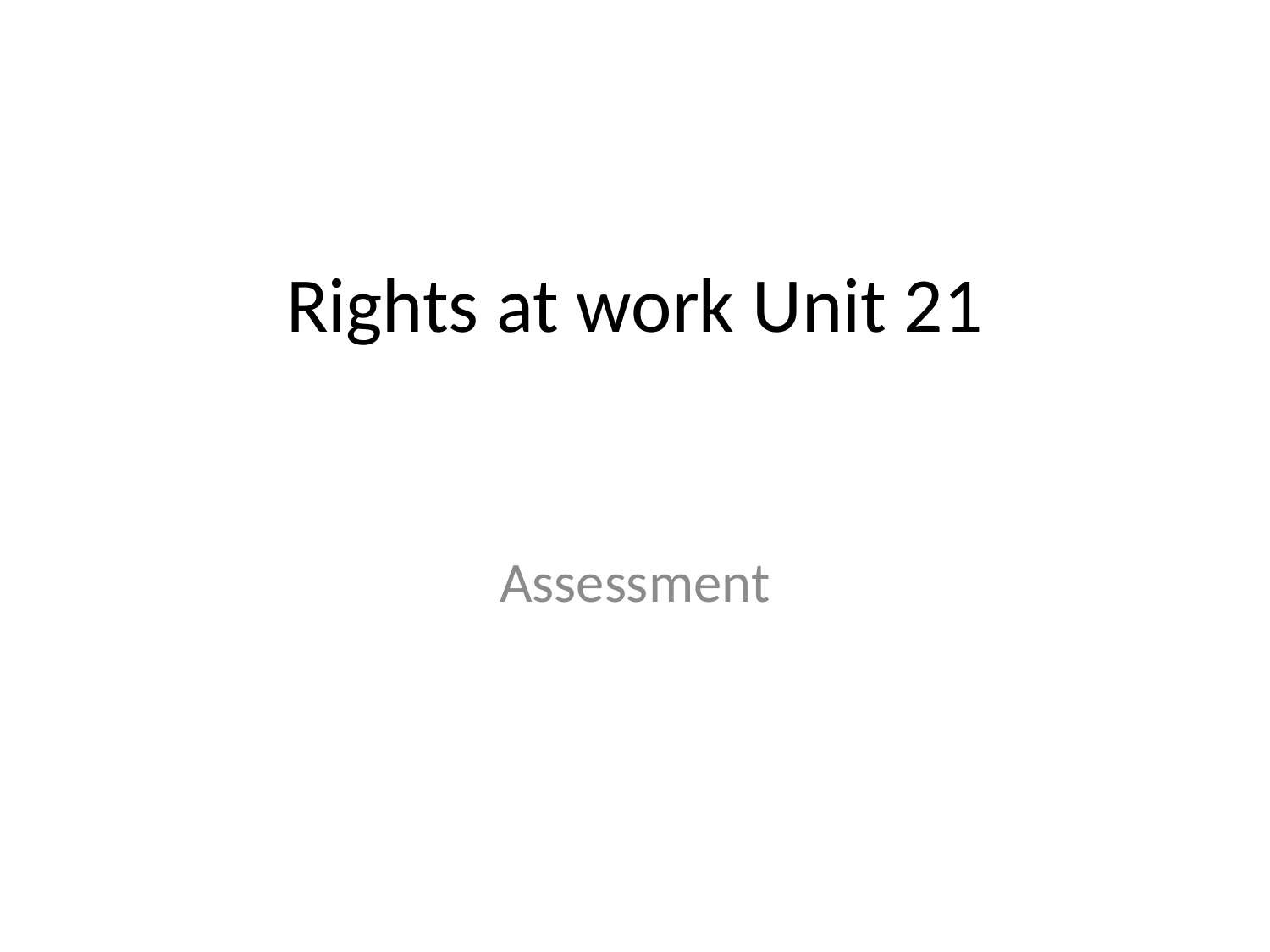

# Rights at work Unit 21
Assessment